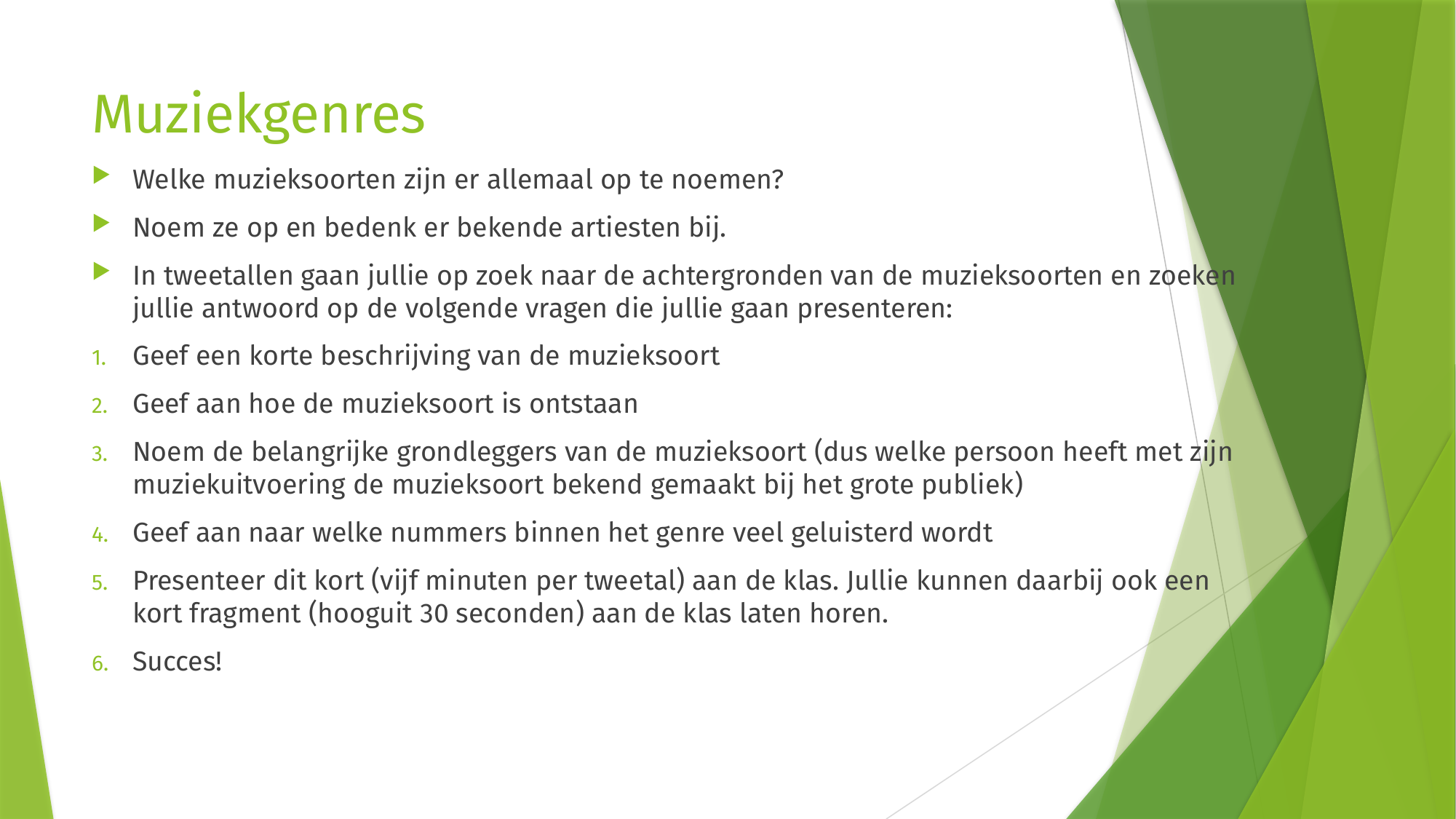

# Muziekgenres
Welke muzieksoorten zijn er allemaal op te noemen?
Noem ze op en bedenk er bekende artiesten bij.
In tweetallen gaan jullie op zoek naar de achtergronden van de muzieksoorten en zoeken jullie antwoord op de volgende vragen die jullie gaan presenteren:
Geef een korte beschrijving van de muzieksoort
Geef aan hoe de muzieksoort is ontstaan
Noem de belangrijke grondleggers van de muzieksoort (dus welke persoon heeft met zijn muziekuitvoering de muzieksoort bekend gemaakt bij het grote publiek)
Geef aan naar welke nummers binnen het genre veel geluisterd wordt
Presenteer dit kort (vijf minuten per tweetal) aan de klas. Jullie kunnen daarbij ook een kort fragment (hooguit 30 seconden) aan de klas laten horen.
Succes!